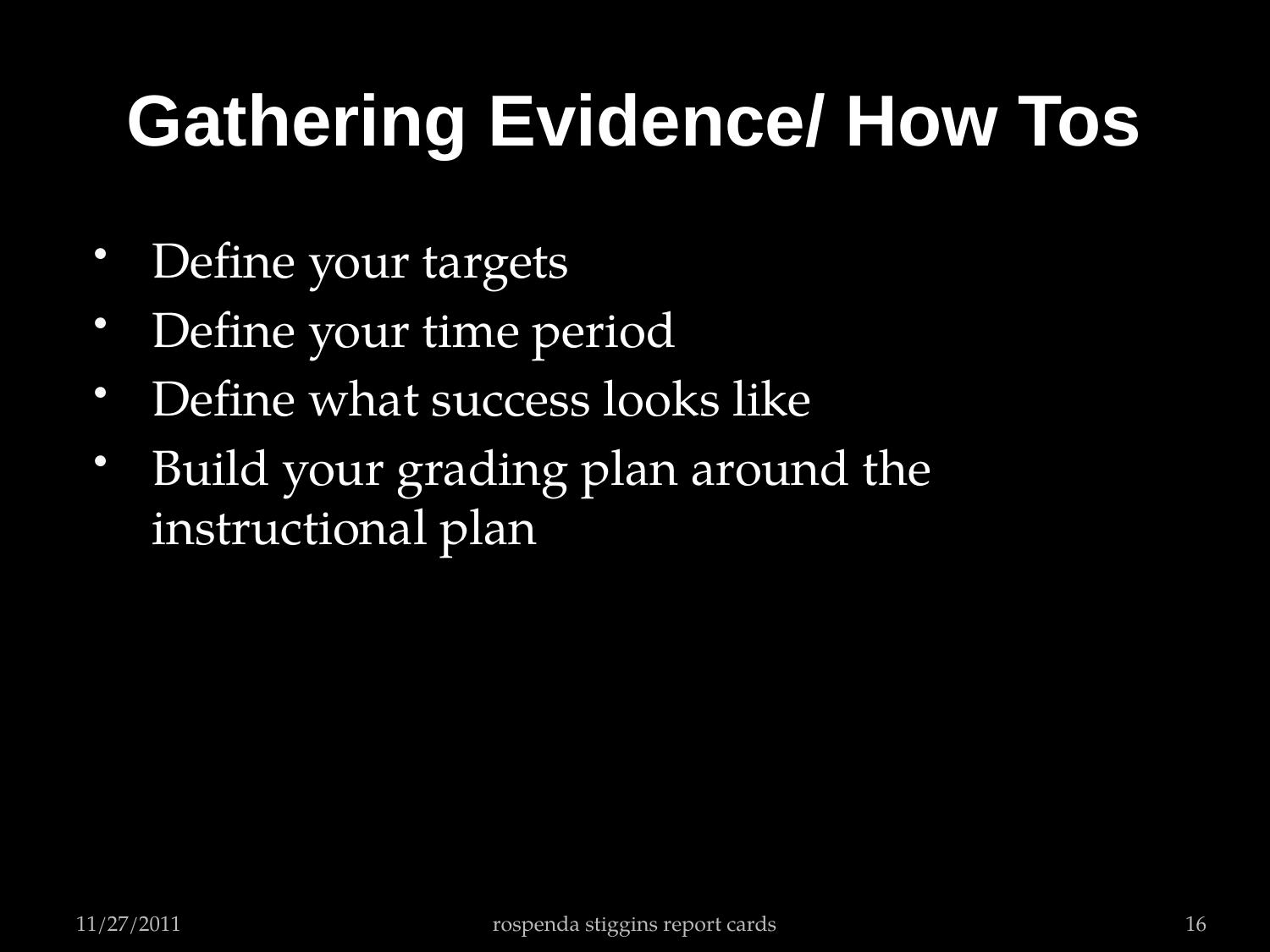

# Gathering Evidence/ How Tos
Define your targets
Define your time period
Define what success looks like
Build your grading plan around the instructional plan

11/27/2011
rospenda stiggins report cards
16